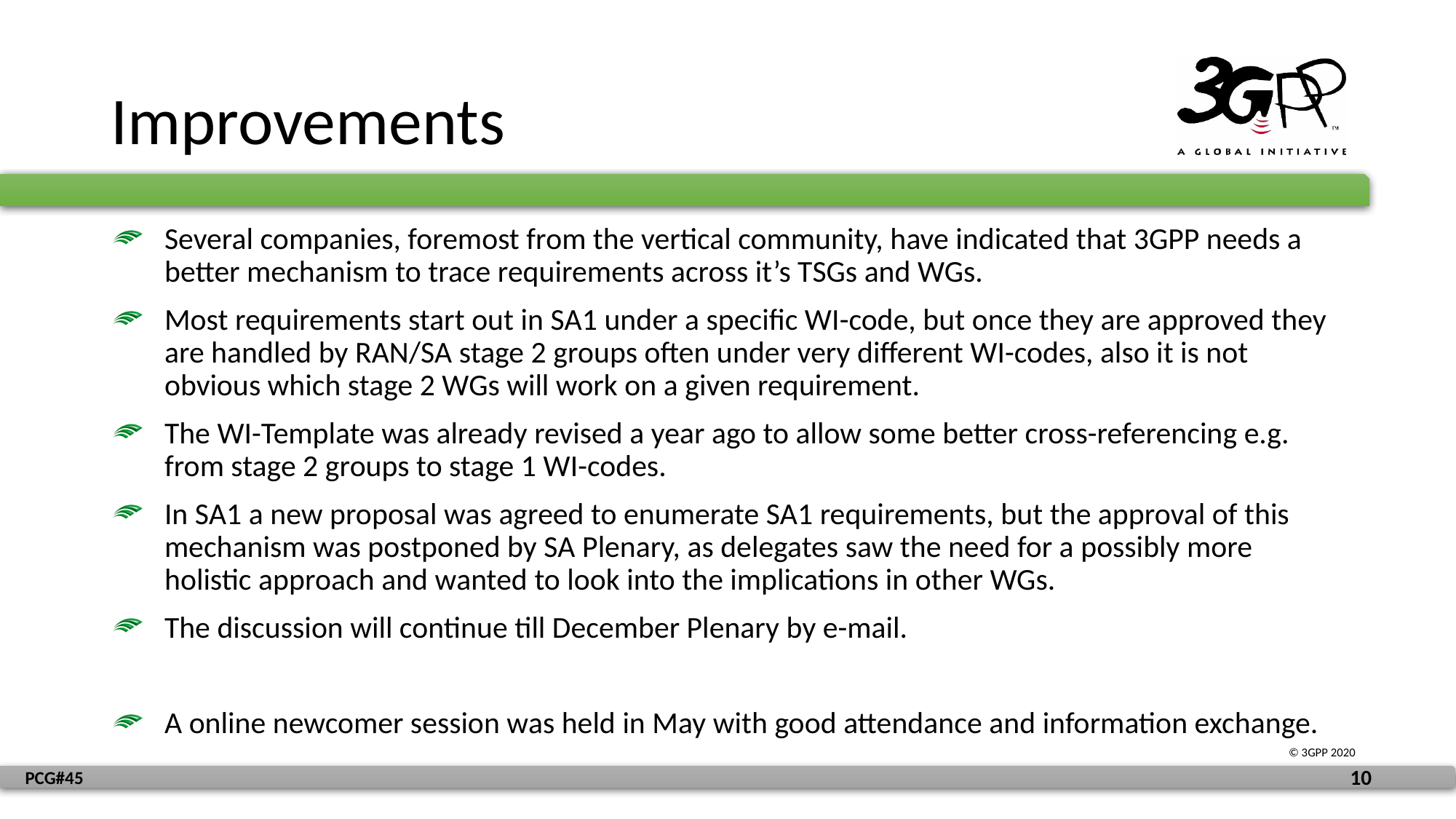

# Improvements
Several companies, foremost from the vertical community, have indicated that 3GPP needs a better mechanism to trace requirements across it’s TSGs and WGs.
Most requirements start out in SA1 under a specific WI-code, but once they are approved they are handled by RAN/SA stage 2 groups often under very different WI-codes, also it is not obvious which stage 2 WGs will work on a given requirement.
The WI-Template was already revised a year ago to allow some better cross-referencing e.g. from stage 2 groups to stage 1 WI-codes.
In SA1 a new proposal was agreed to enumerate SA1 requirements, but the approval of this mechanism was postponed by SA Plenary, as delegates saw the need for a possibly more holistic approach and wanted to look into the implications in other WGs.
The discussion will continue till December Plenary by e-mail.

A online newcomer session was held in May with good attendance and information exchange.